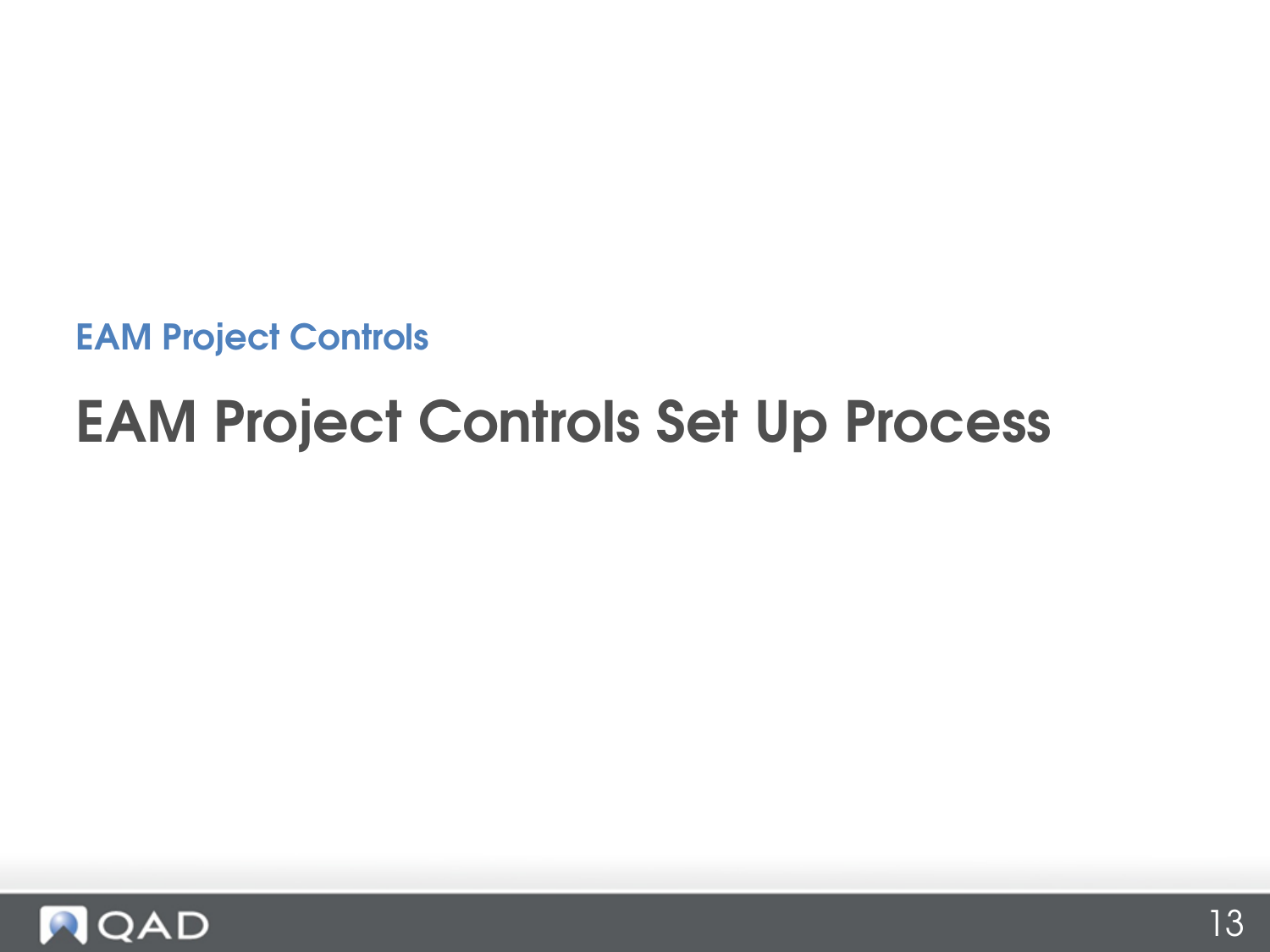

EAM Project Controls
# EAM Project Controls Set Up Process

13